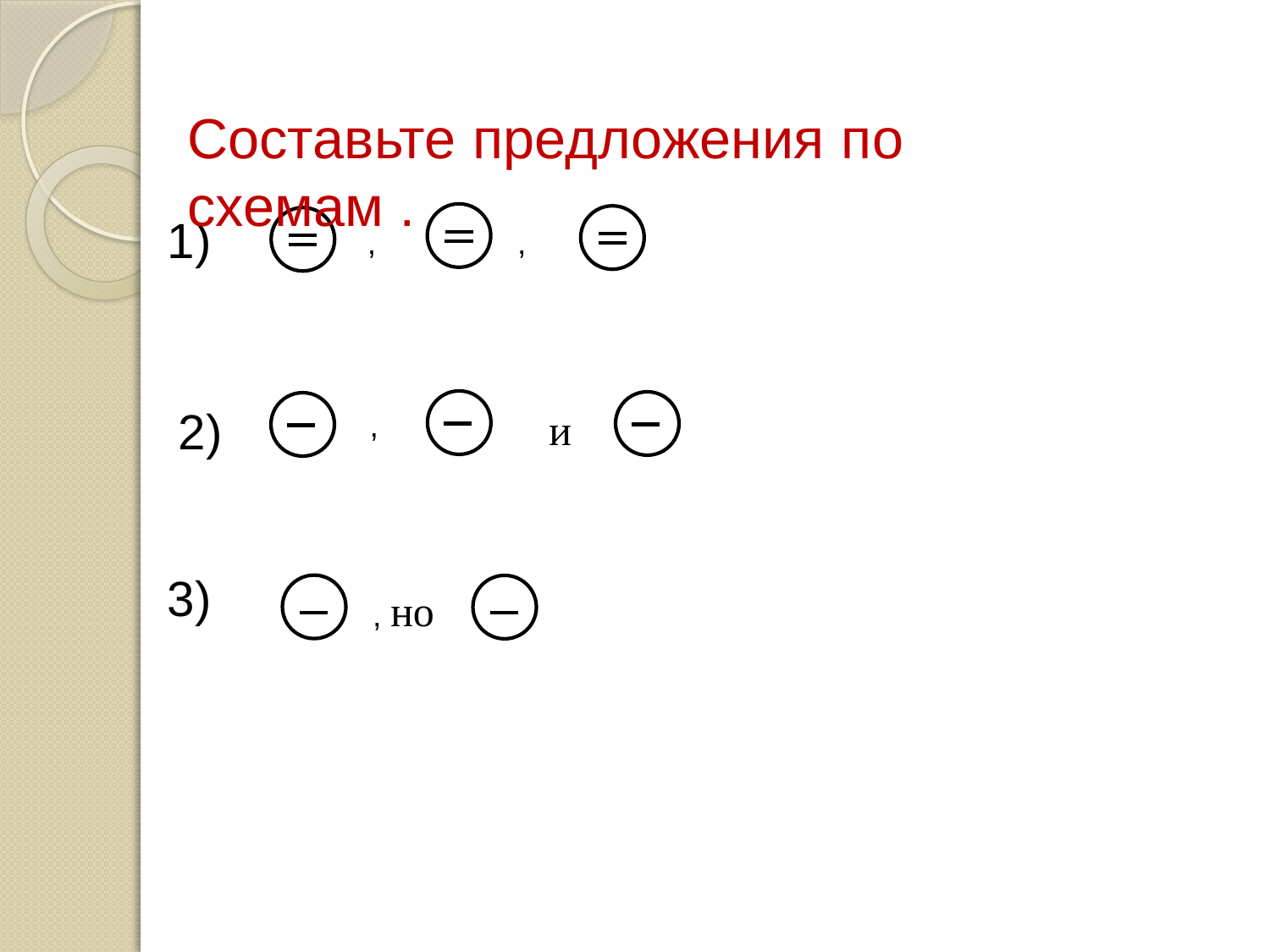

Составьте предложения по схемам .
1)

,
,

2)
и
,
3)

, но